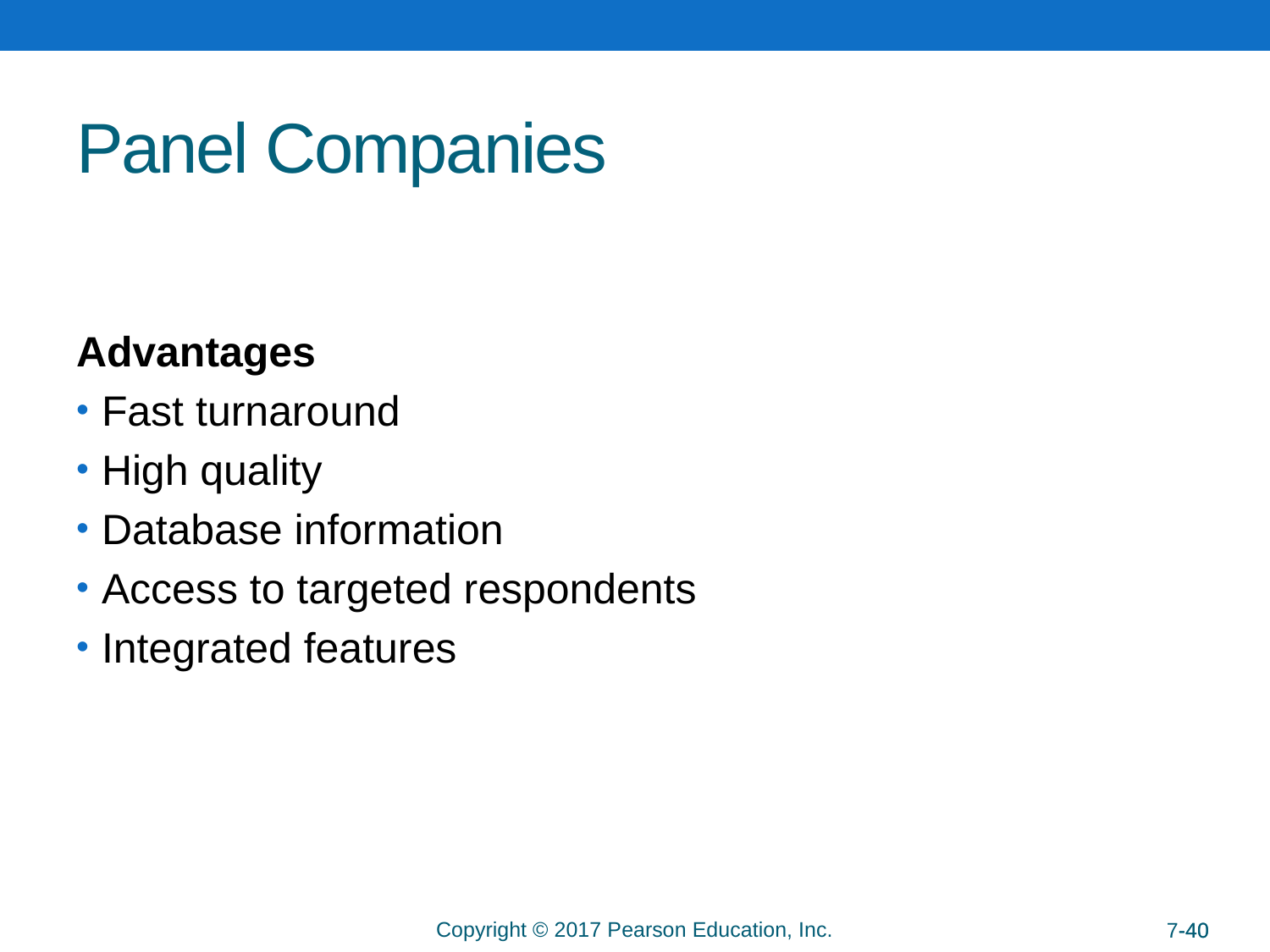

# Panel Companies
Advantages
Fast turnaround
High quality
Database information
Access to targeted respondents
Integrated features